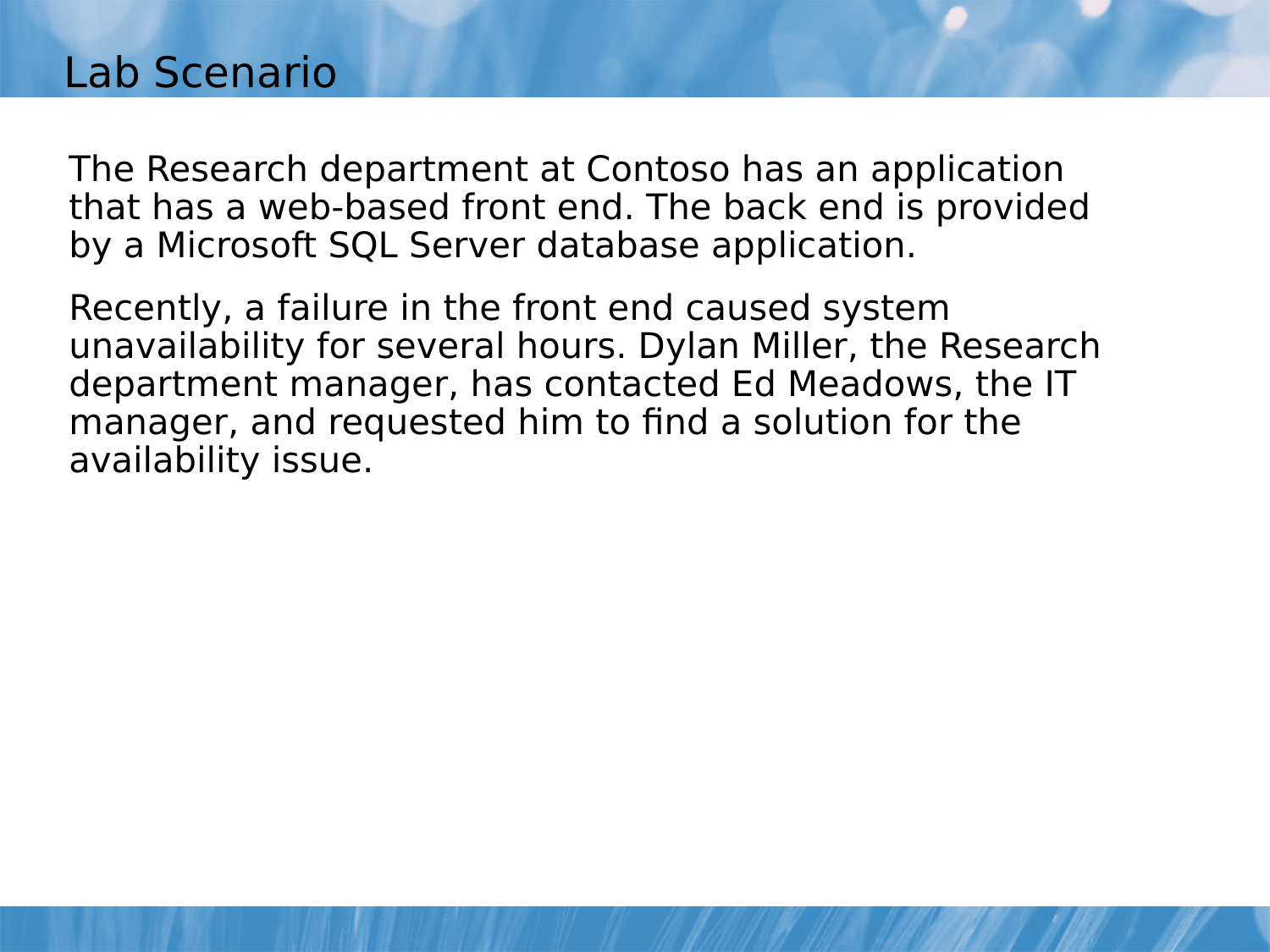

# Lab Scenario
The Research department at Contoso has an application that has a web-based front end. The back end is provided by a Microsoft SQL Server database application.
Recently, a failure in the front end caused system unavailability for several hours. Dylan Miller, the Research department manager, has contacted Ed Meadows, the IT manager, and requested him to find a solution for the availability issue.